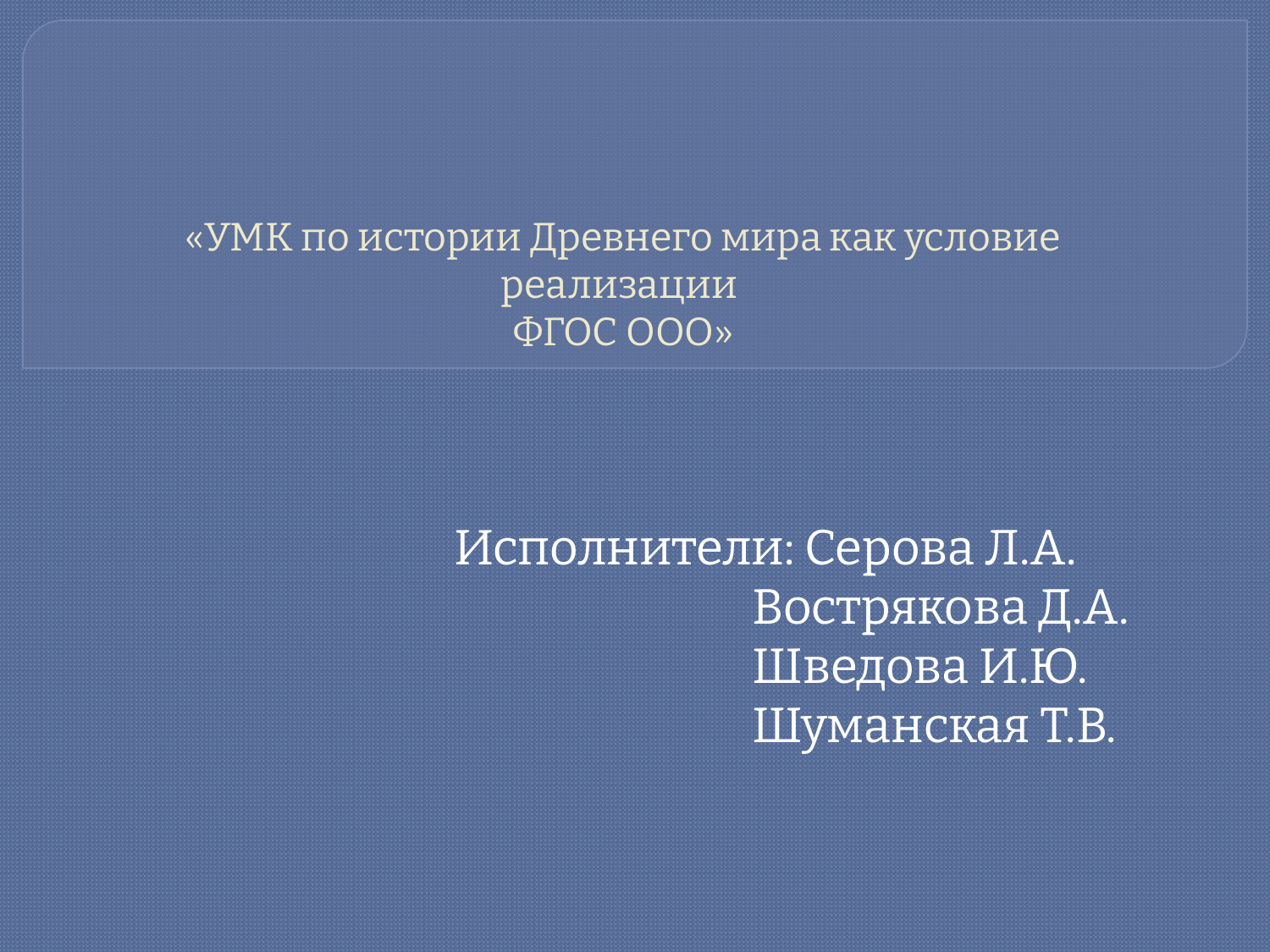

# «УМК по истории Древнего мира как условие реализации ФГОС ООО»

                                       Исполнители: Серова Л.А.
                                                                     Вострякова Д.А.
                                                                     Шведова И.Ю.
                                                                     Шуманская Т.В.